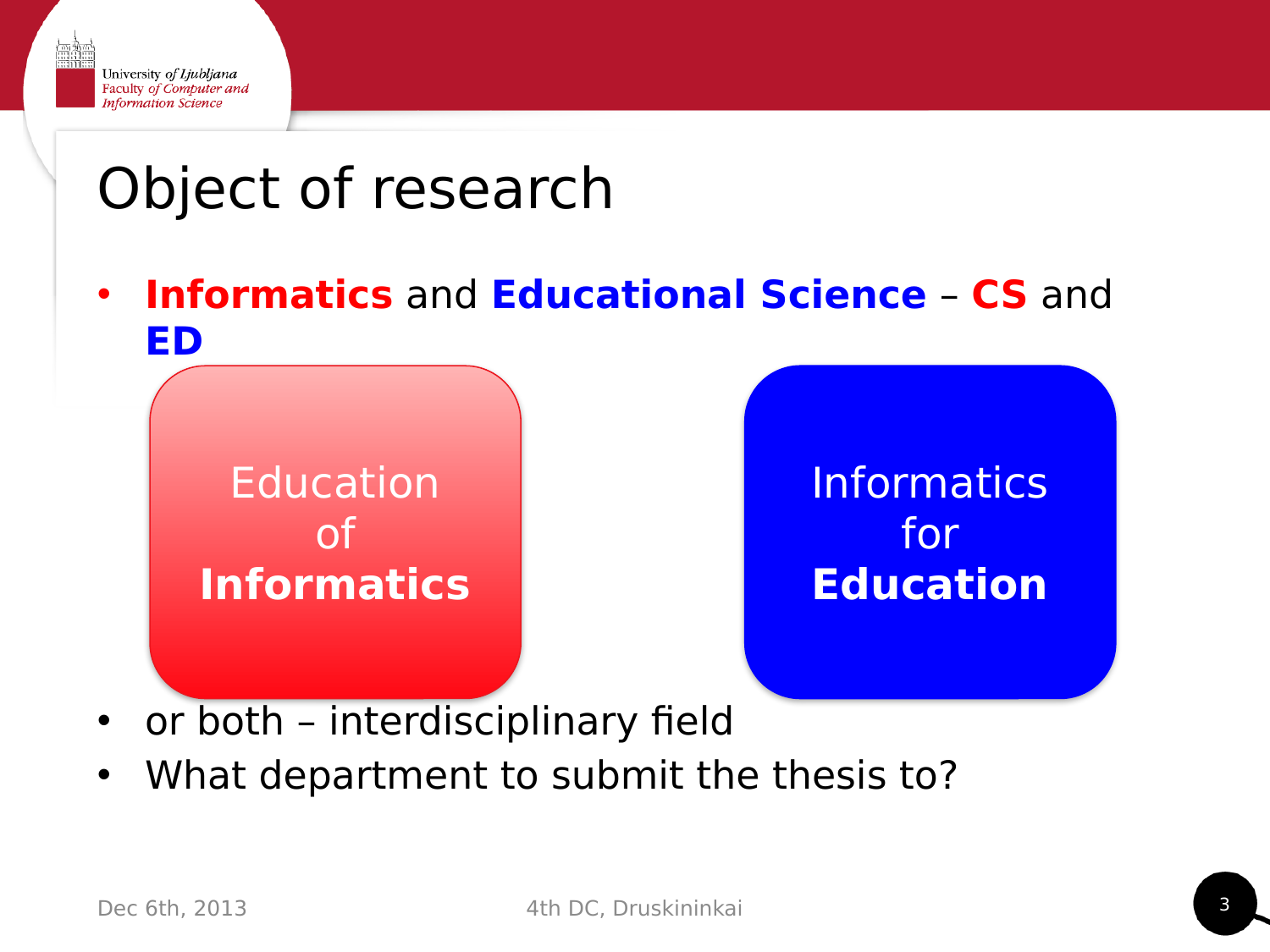

# Object of research
Informatics and Educational Science – CS and ED

or both – interdisciplinary field
What department to submit the thesis to?
Education
of
Informatics
Informatics
for
Education
3
Dec 6th, 2013
4th DC, Druskininkai